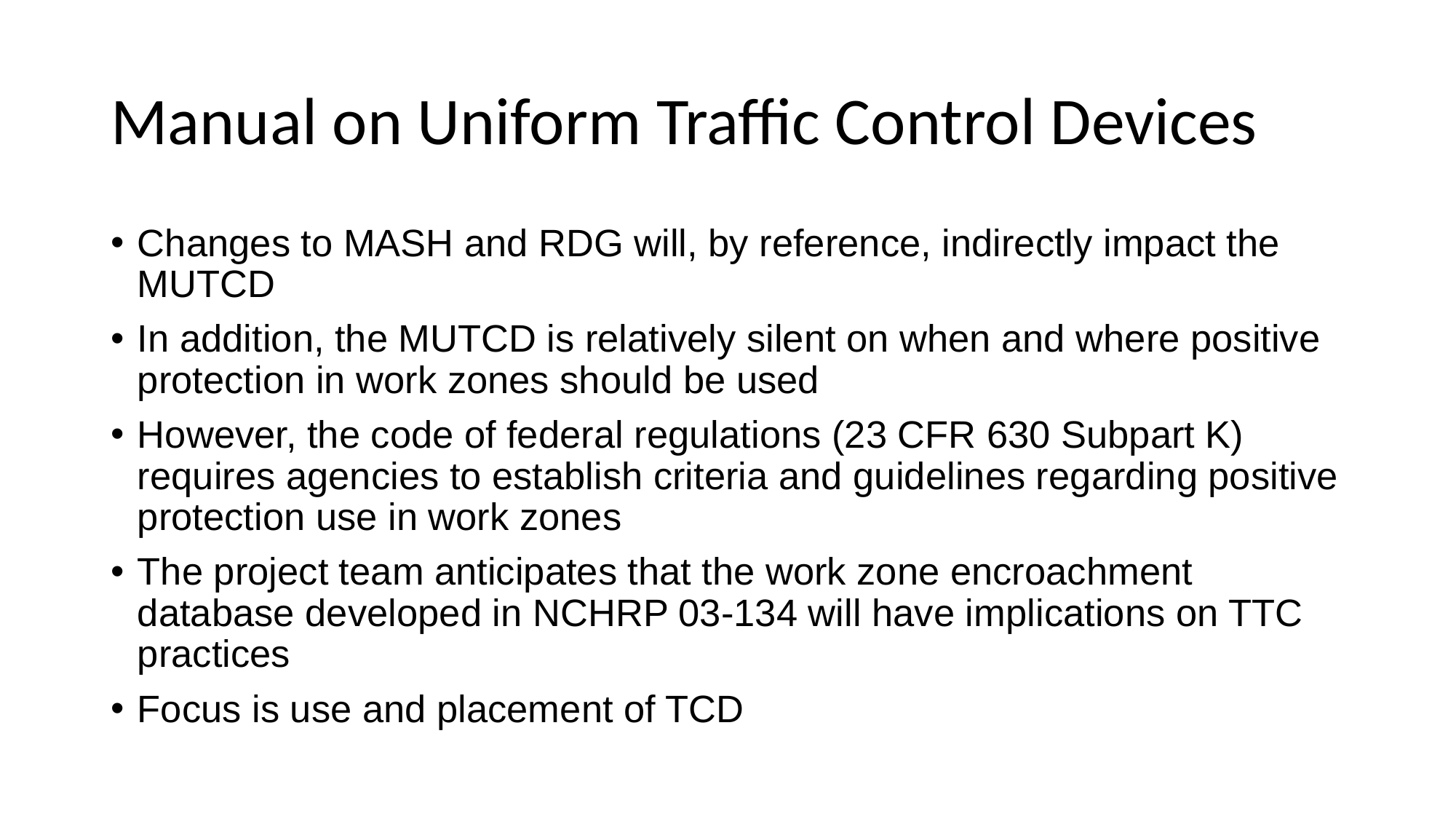

# Manual on Uniform Traffic Control Devices
Changes to MASH and RDG will, by reference, indirectly impact the MUTCD
In addition, the MUTCD is relatively silent on when and where positive protection in work zones should be used
However, the code of federal regulations (23 CFR 630 Subpart K) requires agencies to establish criteria and guidelines regarding positive protection use in work zones
The project team anticipates that the work zone encroachment database developed in NCHRP 03-134 will have implications on TTC practices
Focus is use and placement of TCD
66